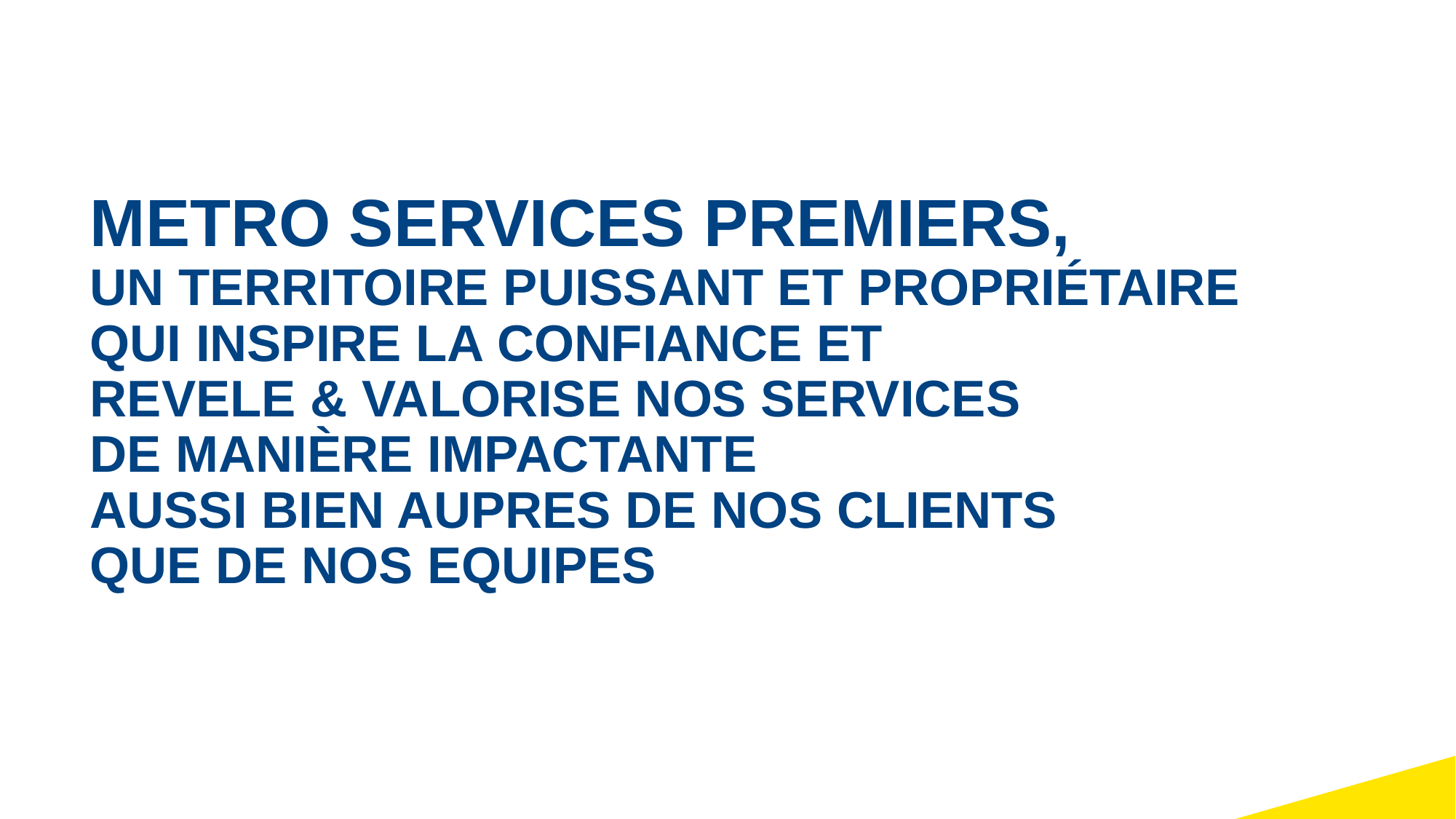

# METRO SERVICES PREMIERS, Un territoire puissant et propriétaire QUI INSPIRE LA CONFIANCE ET REVELE & VALORISE NOS SERVICES DE MANIÈRE IMPACTANTE AUSSI BIEN AUPRES DE NOS CLIENTS QUE DE NOS EQUIPES